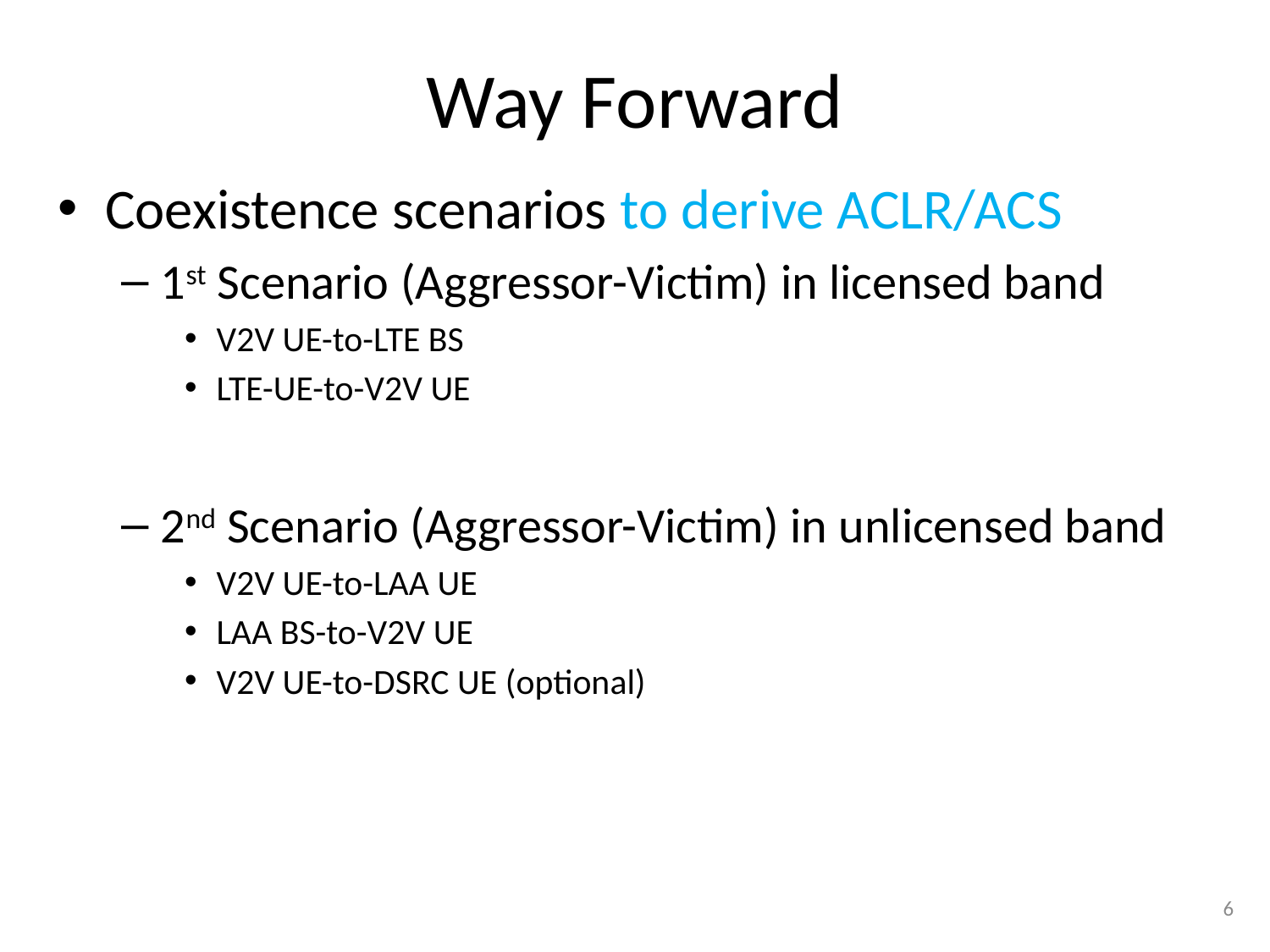

# Way Forward
Coexistence scenarios to derive ACLR/ACS
1st Scenario (Aggressor-Victim) in licensed band
V2V UE-to-LTE BS
LTE-UE-to-V2V UE

2nd Scenario (Aggressor-Victim) in unlicensed band
V2V UE-to-LAA UE
LAA BS-to-V2V UE
V2V UE-to-DSRC UE (optional)

6